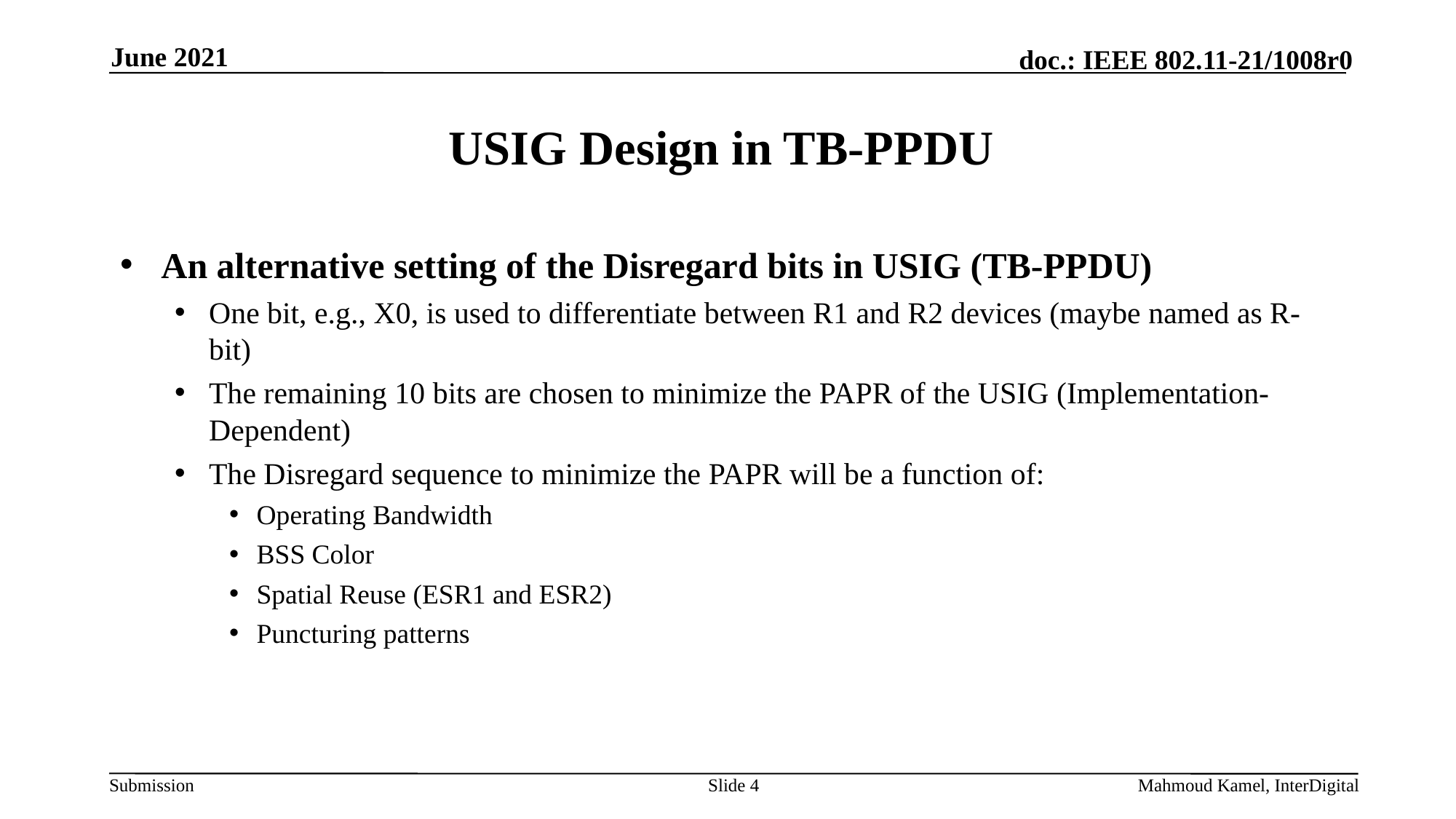

June 2021
# USIG Design in TB-PPDU
An alternative setting of the Disregard bits in USIG (TB-PPDU)
One bit, e.g., X0, is used to differentiate between R1 and R2 devices (maybe named as R-bit)
The remaining 10 bits are chosen to minimize the PAPR of the USIG (Implementation-Dependent)
The Disregard sequence to minimize the PAPR will be a function of:
Operating Bandwidth
BSS Color
Spatial Reuse (ESR1 and ESR2)
Puncturing patterns

Slide 4
Mahmoud Kamel, InterDigital